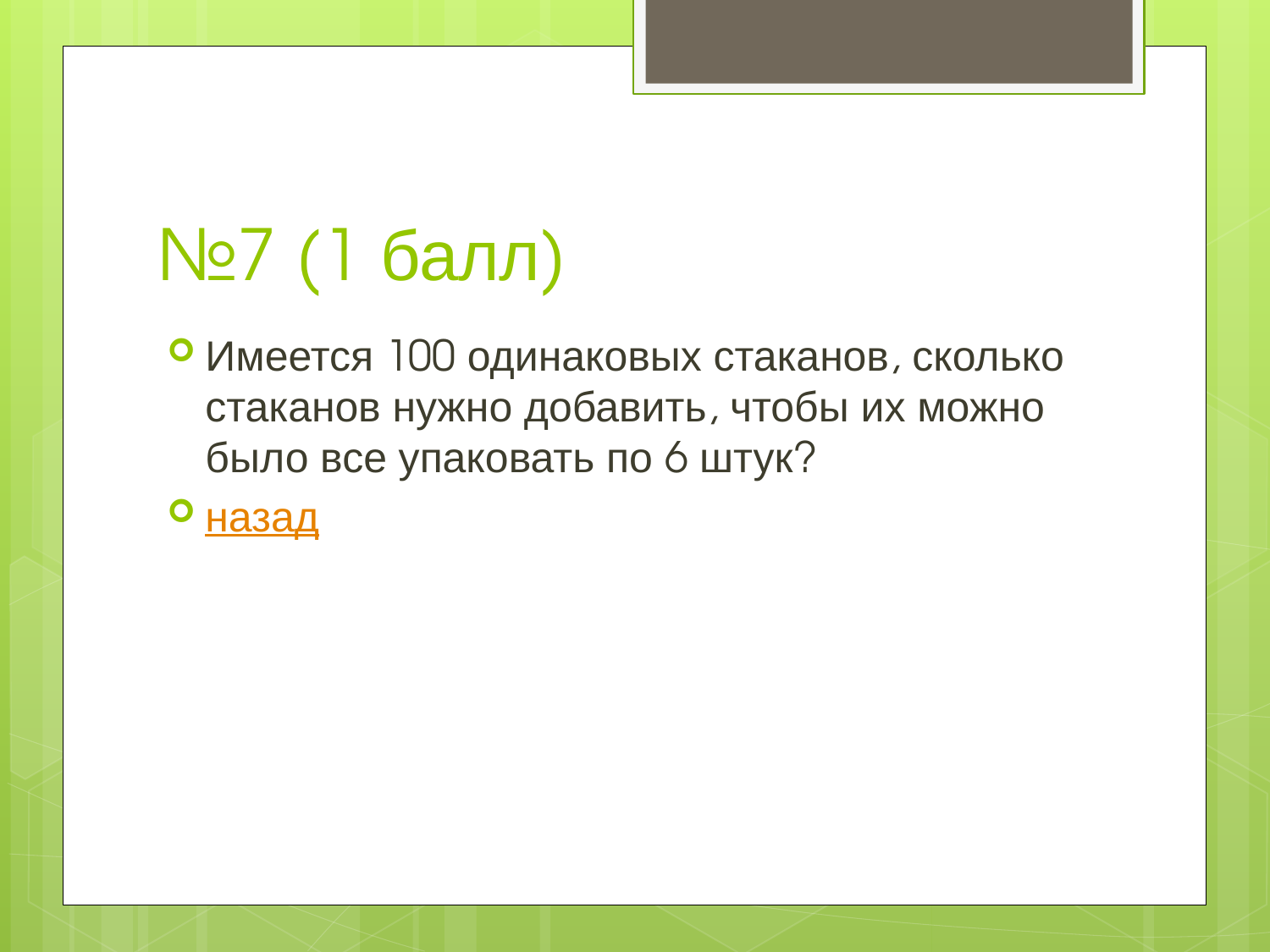

# №7 (1 балл)
Имеется 100 одинаковых стаканов, сколько стаканов нужно добавить, чтобы их можно было все упаковать по 6 штук?
назад